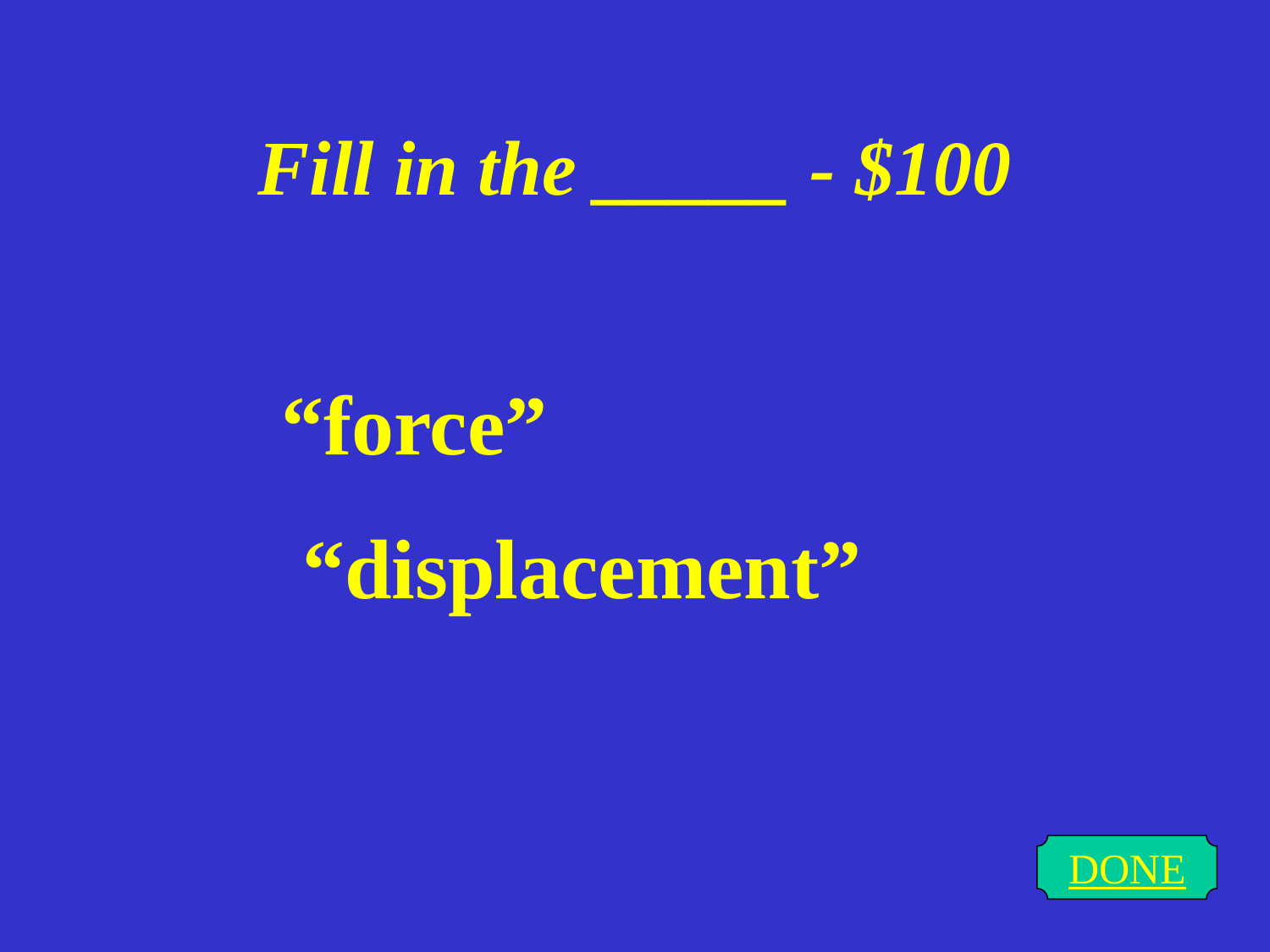

# Fill in the _____ - $100
“force”
 “displacement”

DONE